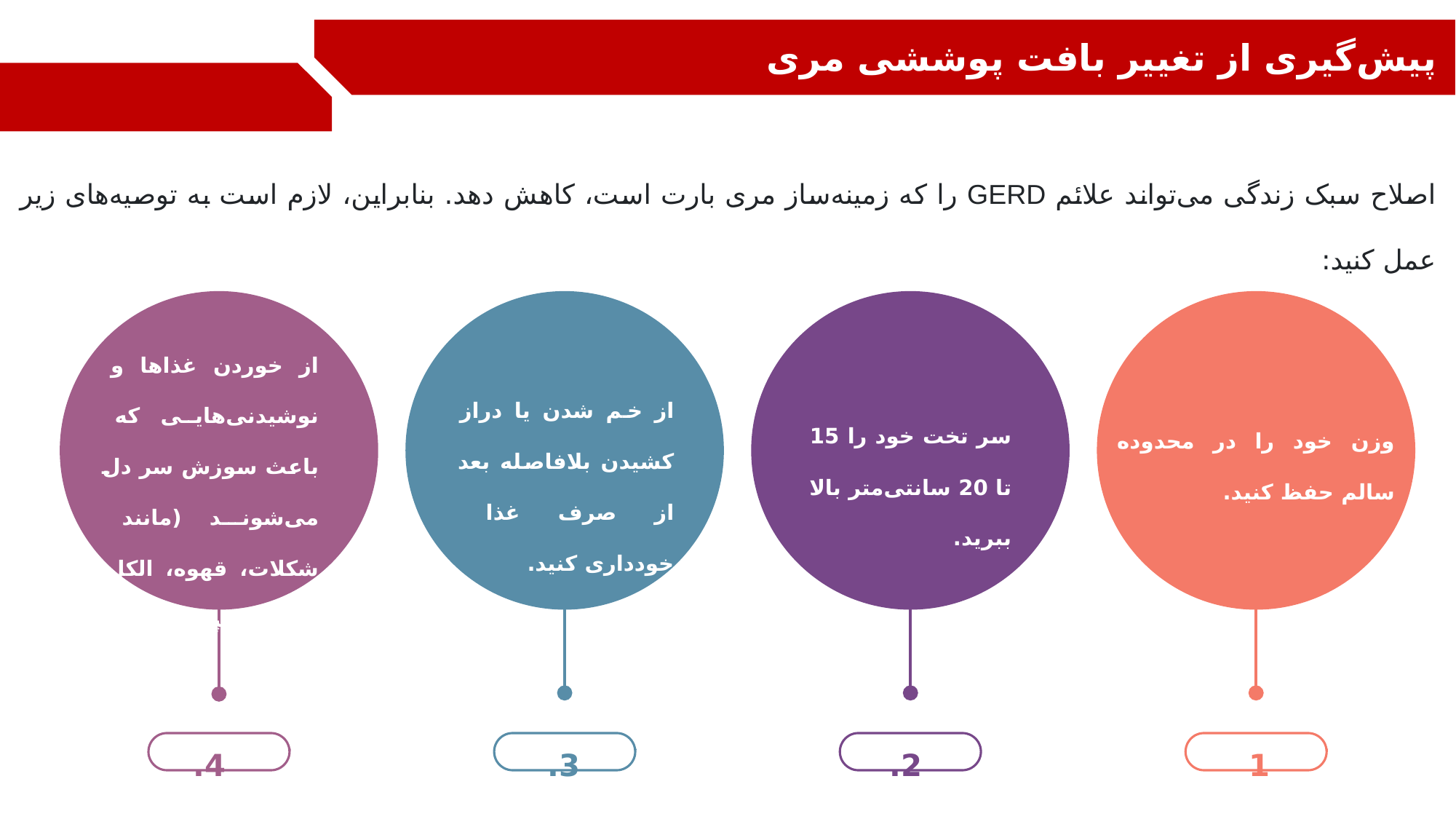

پیش‌گیری از تغییر بافت پوششی مری
اصلاح سبک زندگی می‌تواند علائم GERD را که زمینه‌ساز مری بارت است، کاهش دهد. بنابراین، لازم است به توصیه‌های زیر عمل کنید:

از خوردن غذاها و نوشیدنی‌هایی که باعث سوزش سر دل می‌شوند (مانند شکلات، قهوه، الکل و نعناع) بپرهیزید.
از خم شدن یا دراز کشیدن بلافاصله بعد از صرف غذا خودداری کنید.
سر تخت خود را 15 تا 20 سانتی‌متر بالا ببرید.
وزن خود را در محدوده سالم حفظ کنید.
4.
3.
2.
1.